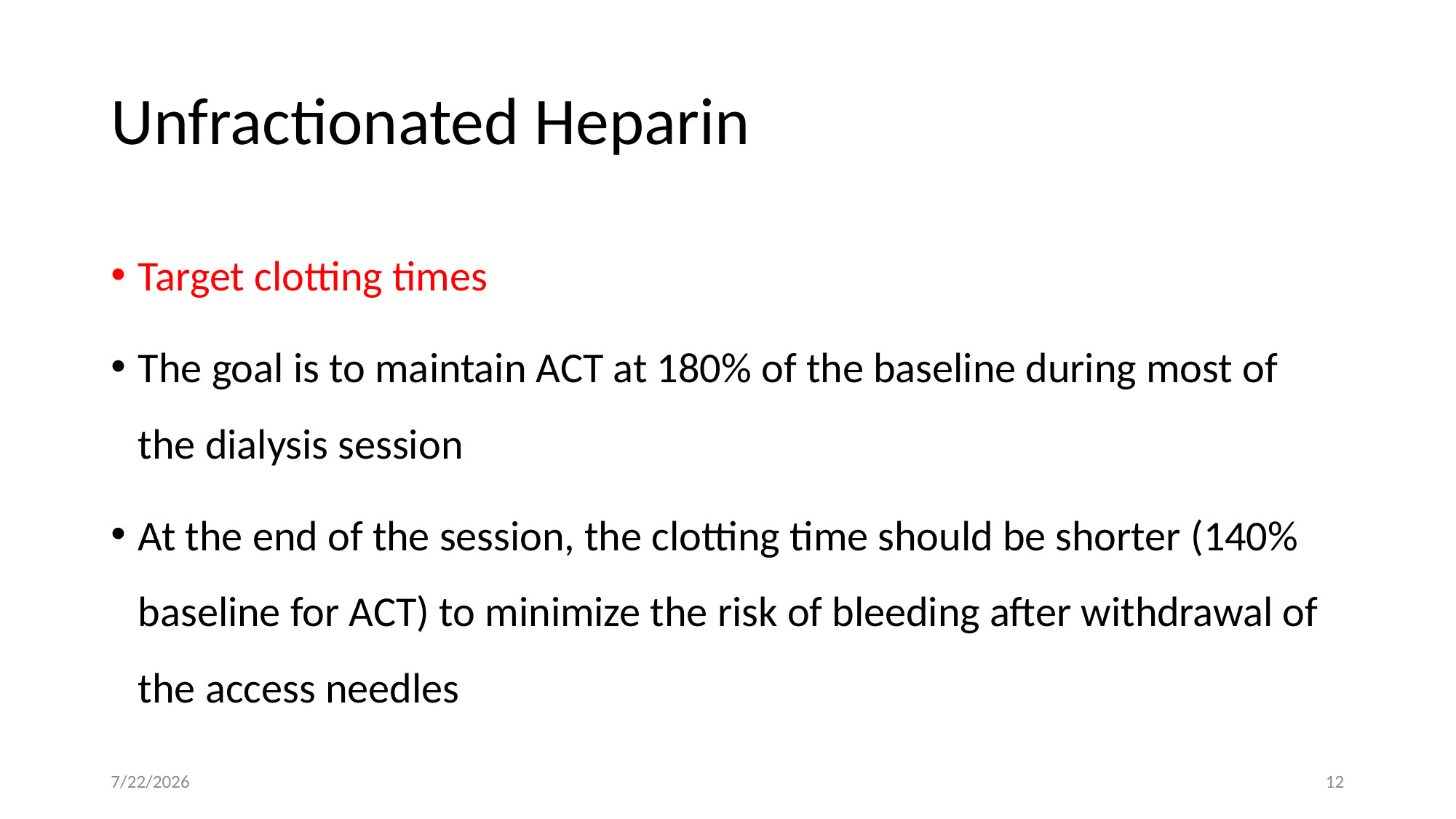

# Unfractionated Heparin
Target clotting times
The goal is to maintain ACT at 180% of the baseline during most of the dialysis session
At the end of the session, the clotting time should be shorter (140% baseline for ACT) to minimize the risk of bleeding after withdrawal of the access needles
7/22/2026
12